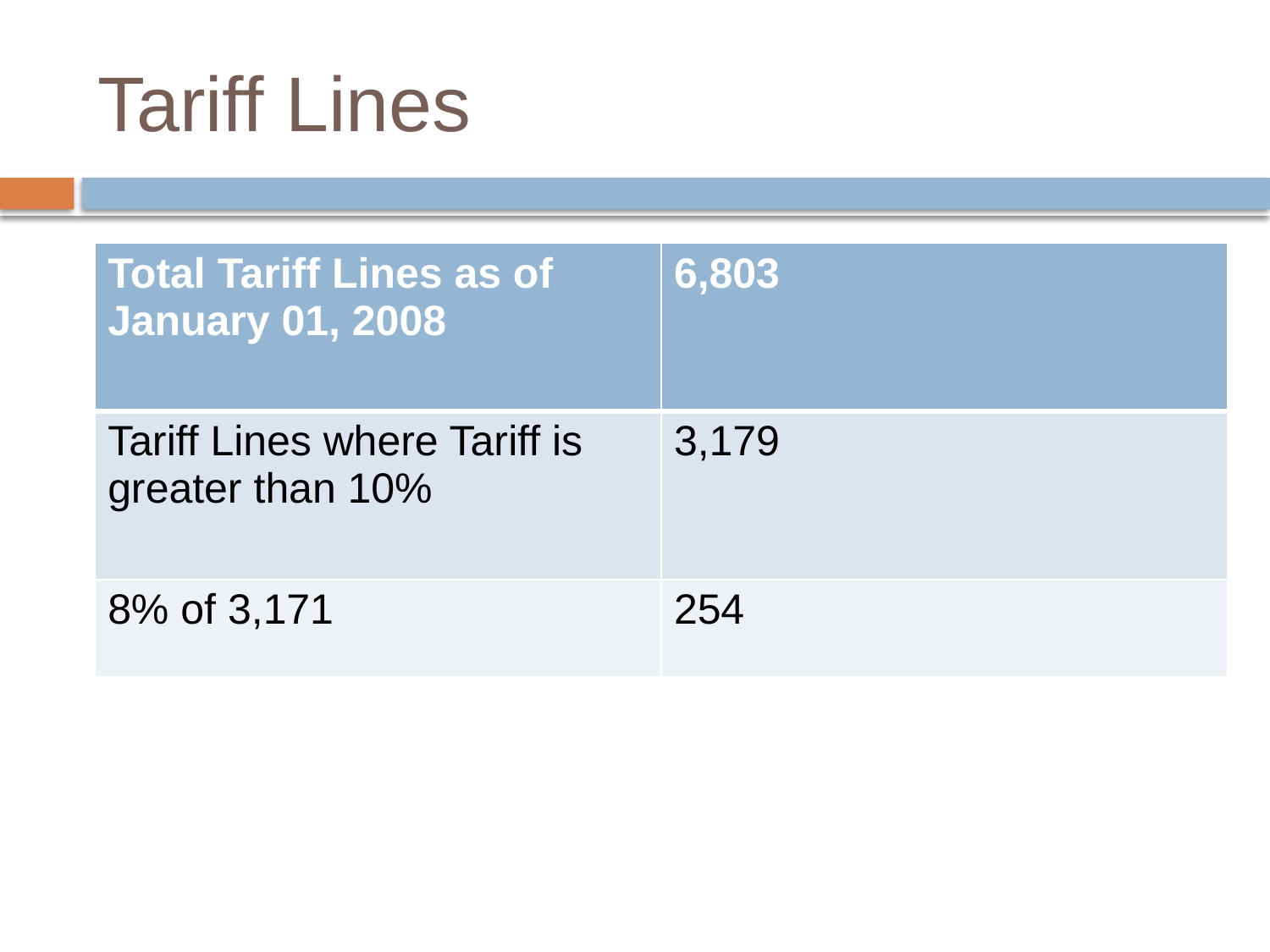

# Tariff Lines
| Total Tariff Lines as of January 01, 2008 | 6,803 |
| --- | --- |
| Tariff Lines where Tariff is greater than 10% | 3,179 |
| 8% of 3,171 | 254 |